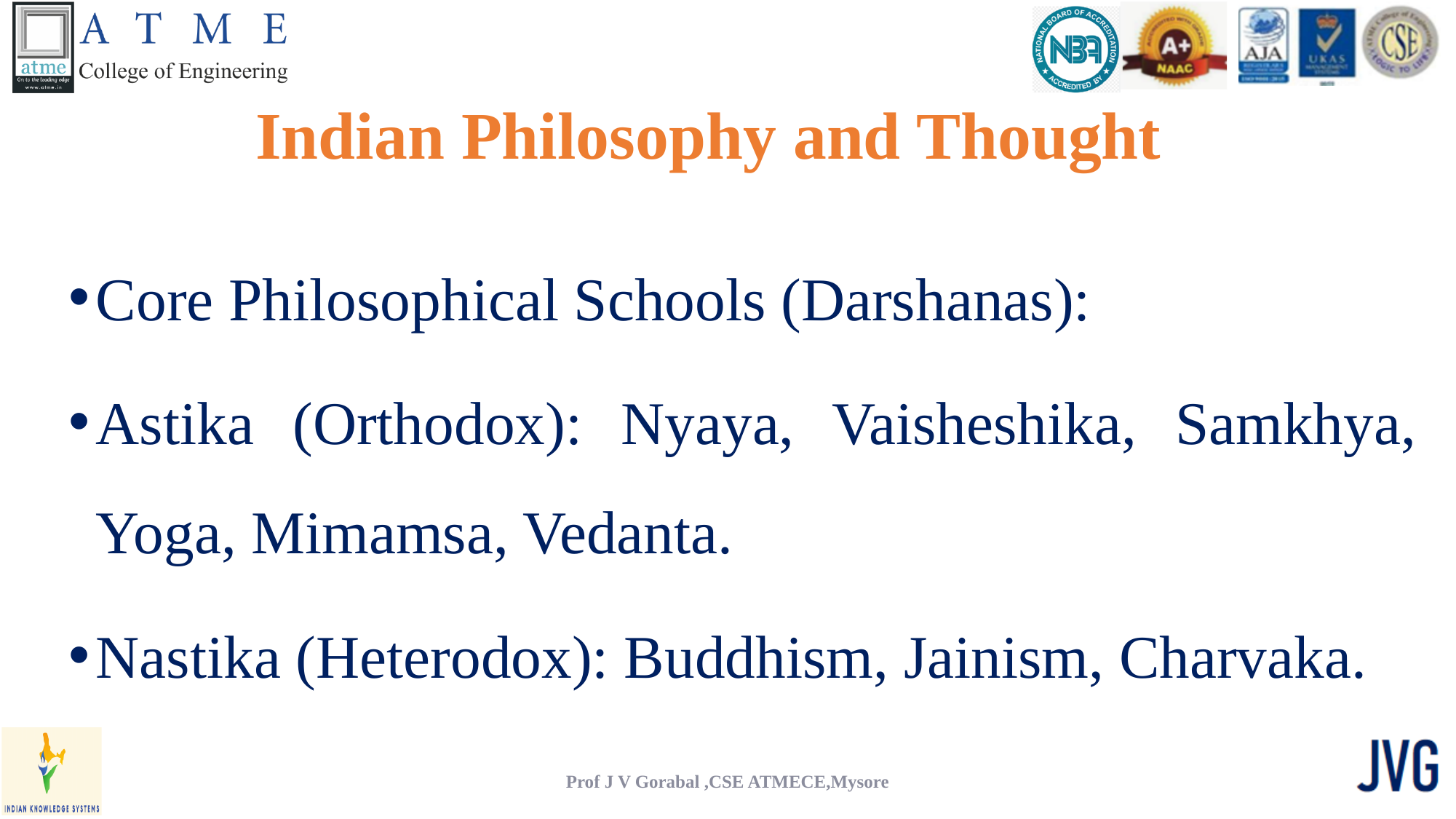

# Indian Philosophy and Thought
Core Philosophical Schools (Darshanas):
Astika (Orthodox): Nyaya, Vaisheshika, Samkhya, Yoga, Mimamsa, Vedanta.
Nastika (Heterodox): Buddhism, Jainism, Charvaka.
Prof J V Gorabal ,CSE ATMECE,Mysore